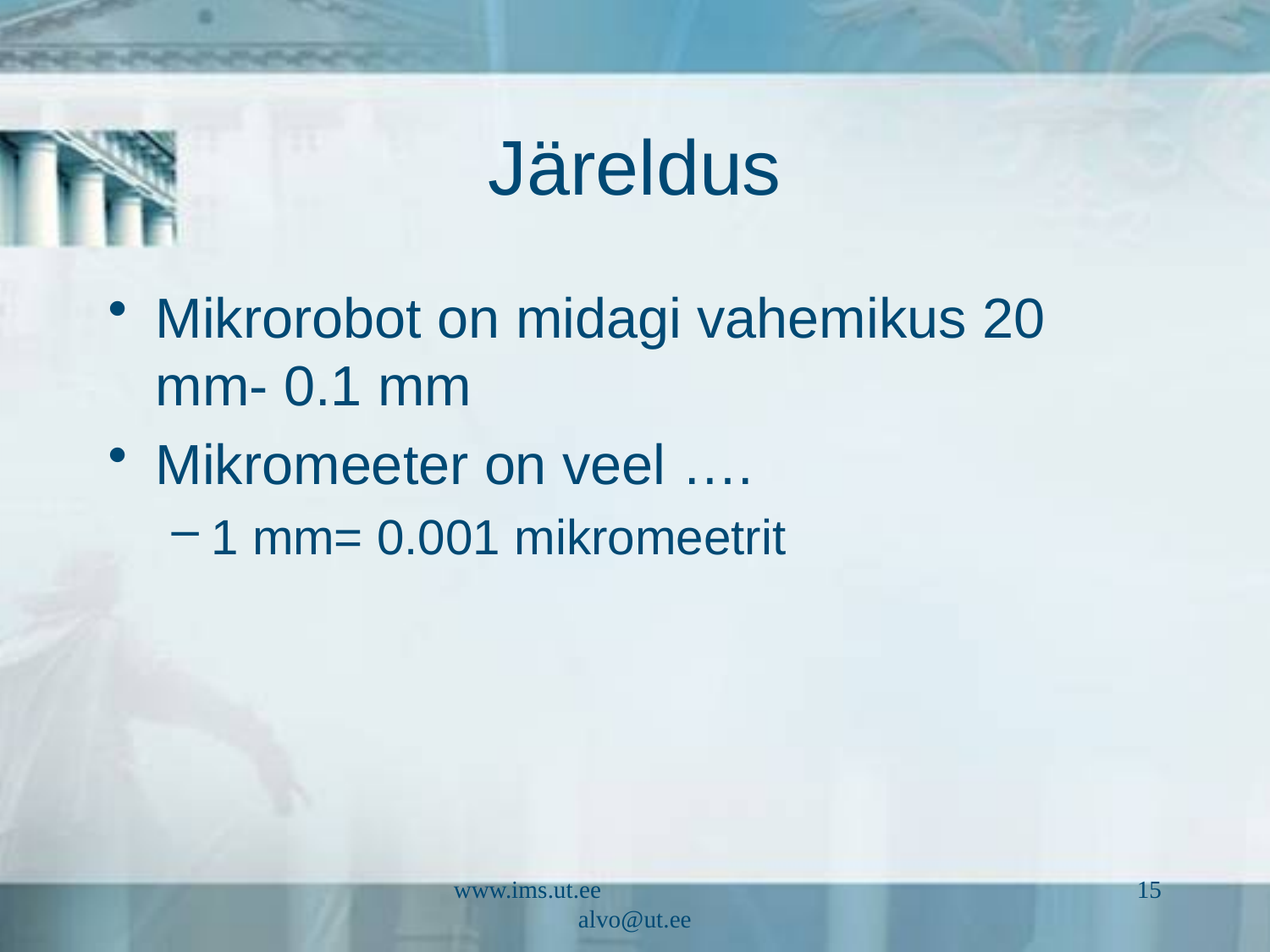

# Järeldus
Mikrorobot on midagi vahemikus 20 mm- 0.1 mm
Mikromeeter on veel ….
1 mm= 0.001 mikromeetrit
www.ims.ut.ee                                    alvo@ut.ee
15